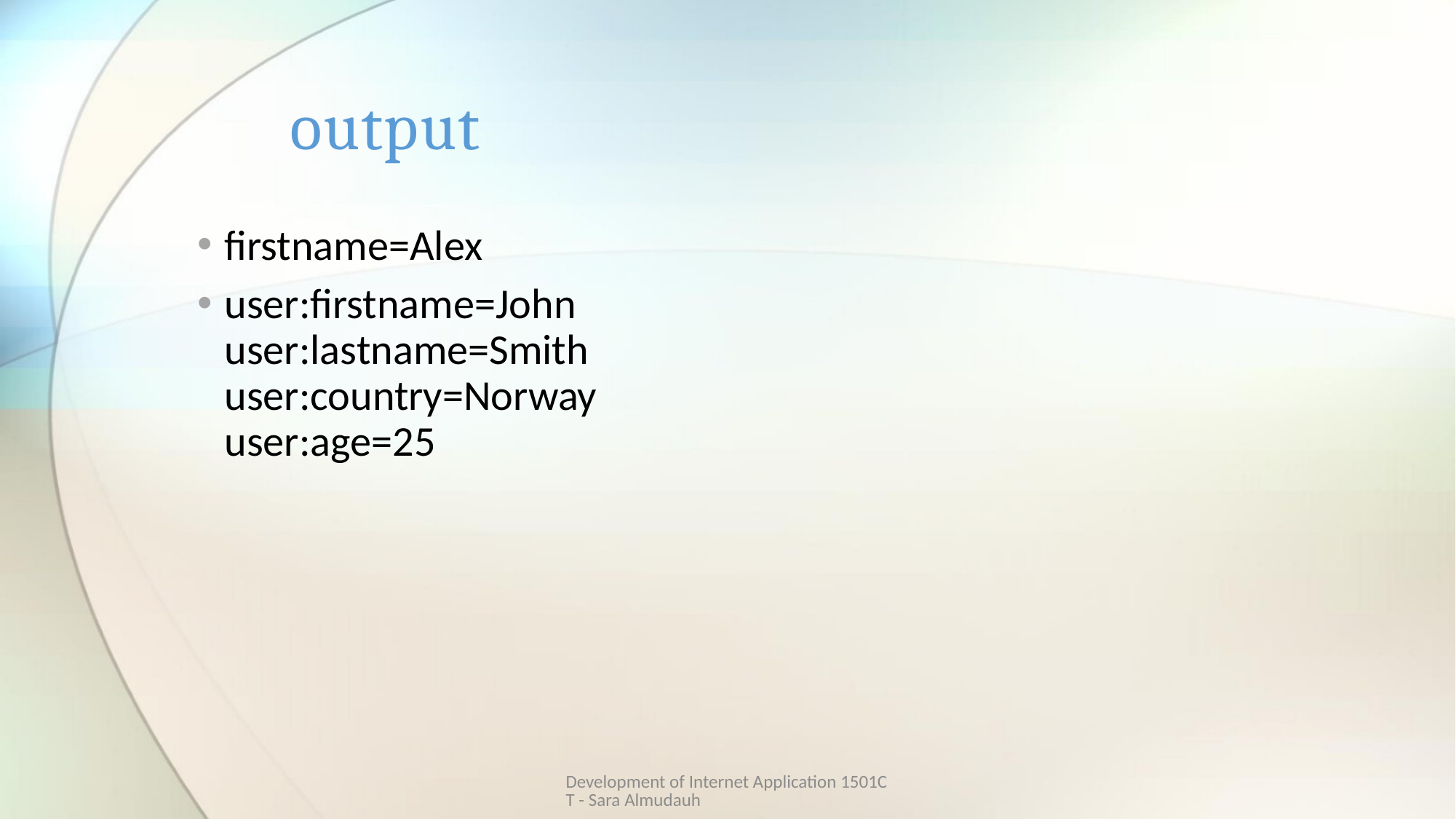

# output
firstname=Alex
user:firstname=John
user:lastname=Smith
user:country=Norway
user:age=25

Development of Internet Application 1501CT - Sara Almudauh